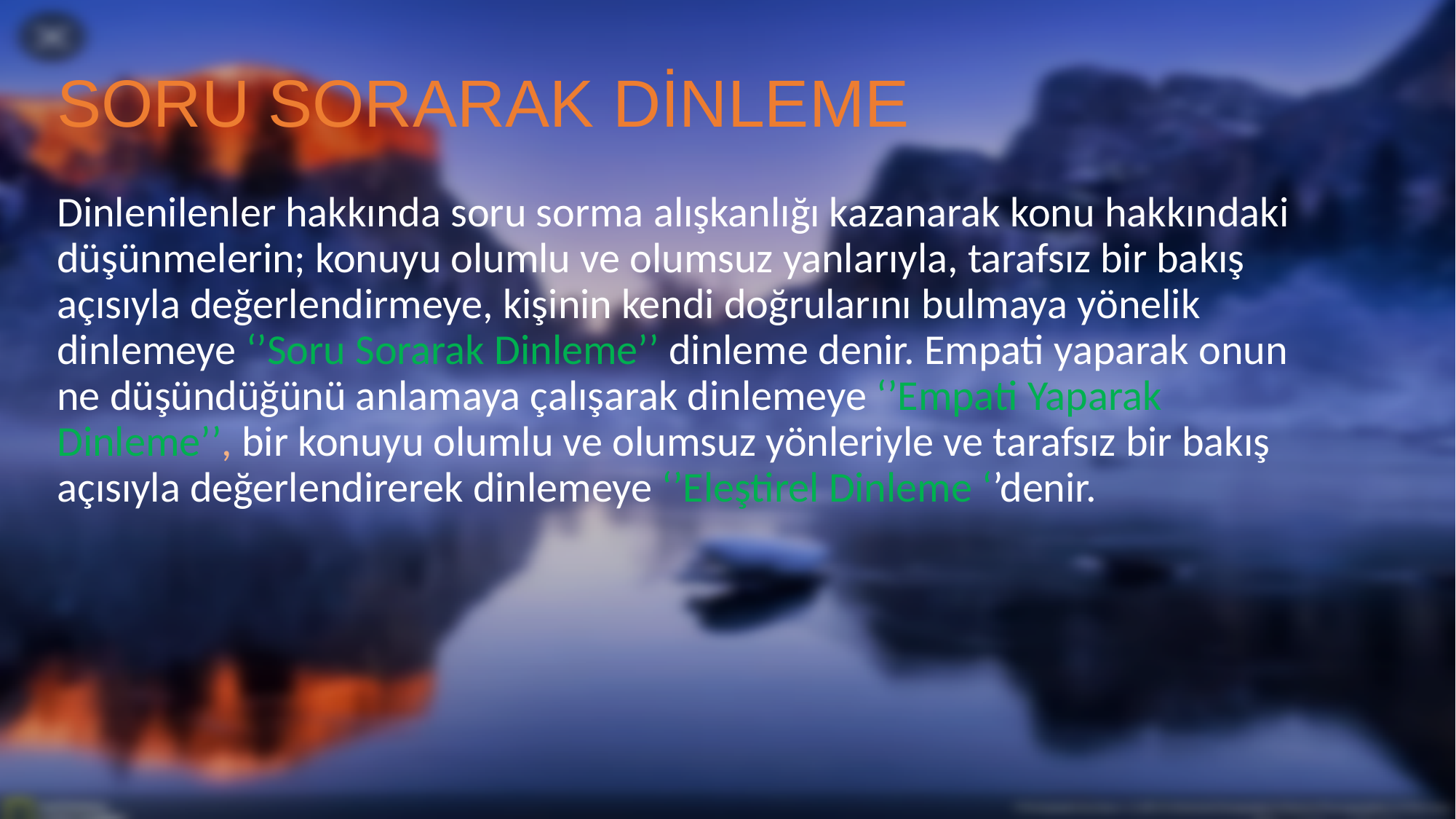

# SORU SORARAK DİNLEME
Dinlenilenler hakkında soru sorma alışkanlığı kazanarak konu hakkındaki düşünmelerin; konuyu olumlu ve olumsuz yanlarıyla, tarafsız bir bakış açısıyla değerlendirmeye, kişinin kendi doğrularını bulmaya yönelik dinlemeye ‘’Soru Sorarak Dinleme’’ dinleme denir. Empati yaparak onun ne düşündüğünü anlamaya çalışarak dinlemeye ‘’Empati Yaparak Dinleme’’, bir konuyu olumlu ve olumsuz yönleriyle ve tarafsız bir bakış açısıyla değerlendirerek dinlemeye ‘’Eleştirel Dinleme ‘’denir.